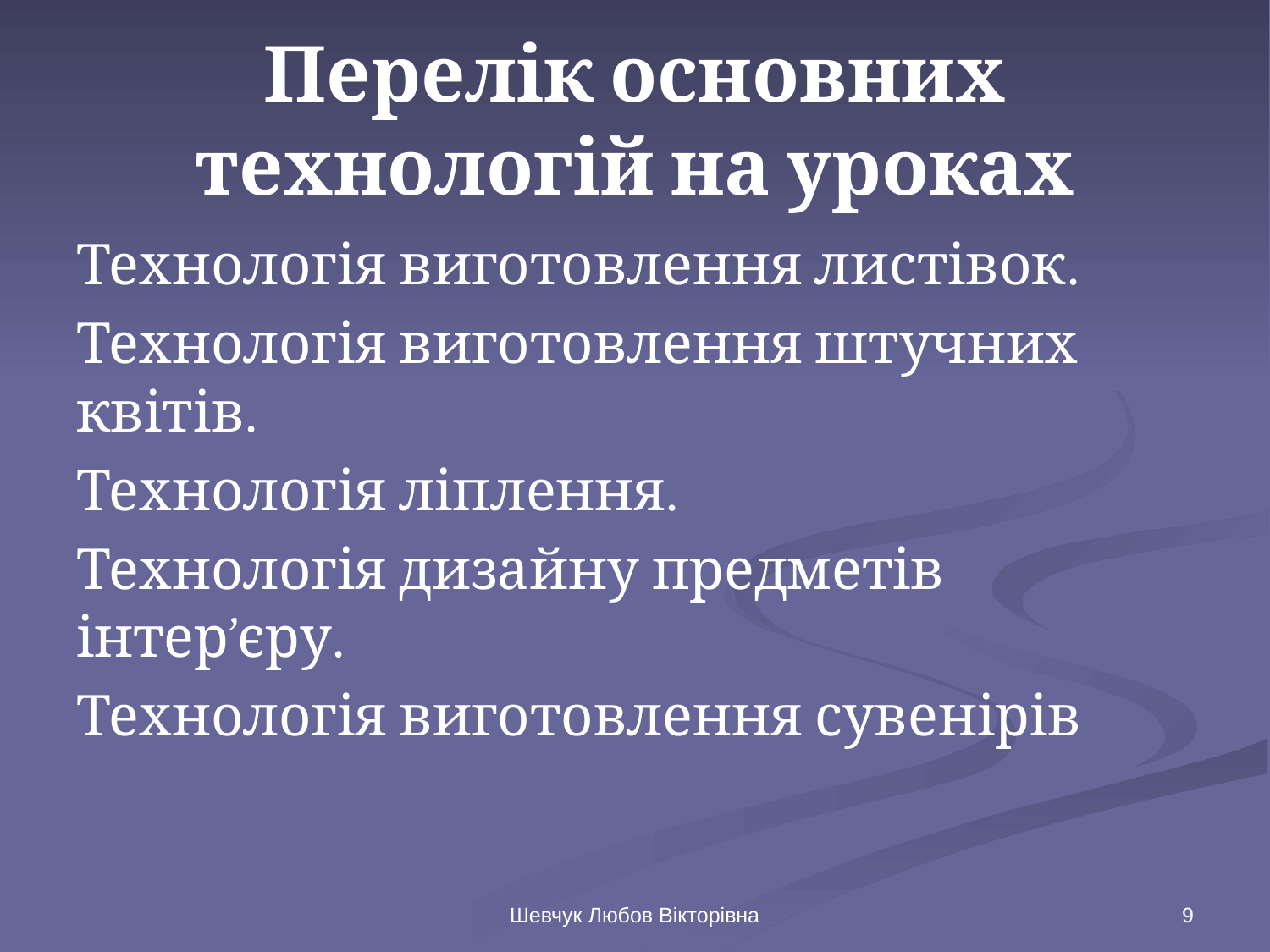

# Перелік основних технологій на уроках
Технологія виготовлення листівок.
Технологія виготовлення штучних квітів.
Технологія ліплення.
Технологія дизайну предметів інтер’єру.
Технологія виготовлення сувенірів
Шевчук Любов Вікторівна
9